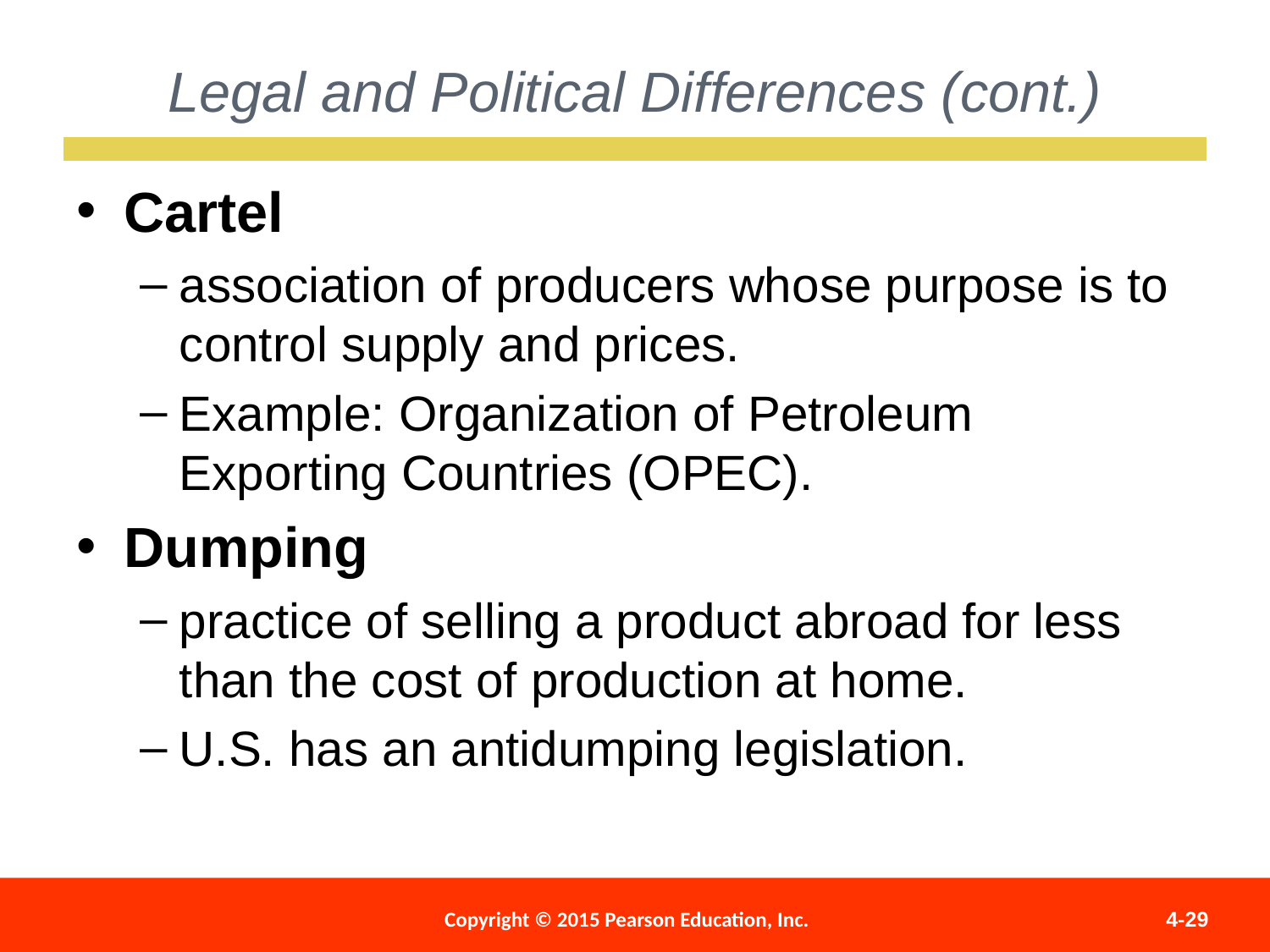

Legal and Political Differences (cont.)
Cartel
association of producers whose purpose is to control supply and prices.
Example: Organization of Petroleum Exporting Countries (OPEC).
Dumping
practice of selling a product abroad for less than the cost of production at home.
U.S. has an antidumping legislation.